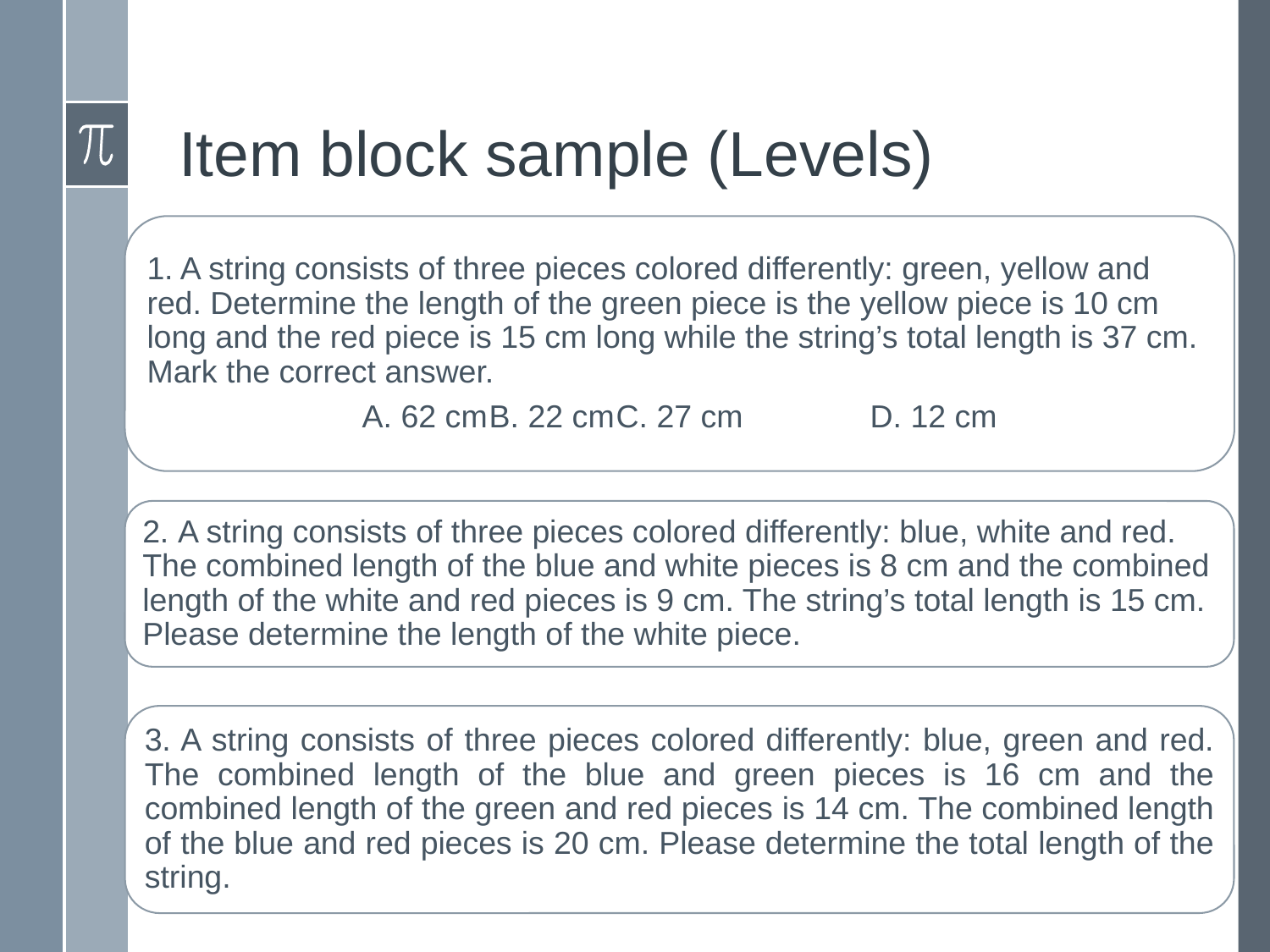

# Item block sample (Levels)
1. A string consists of three pieces colored differently: green, yellow and red. Determine the length of the green piece is the yellow piece is 10 cm long and the red piece is 15 cm long while the string’s total length is 37 cm. Mark the correct answer.
A. 62 сm	B. 22 сm	C. 27 сm	D. 12 сm
2. A string consists of three pieces colored differently: blue, white and red. The combined length of the blue and white pieces is 8 cm and the combined length of the white and red pieces is 9 cm. The string’s total length is 15 cm. Please determine the length of the white piece.
3. A string consists of three pieces colored differently: blue, green and red. The combined length of the blue and green pieces is 16 cm and the combined length of the green and red pieces is 14 cm. The combined length of the blue and red pieces is 20 cm. Please determine the total length of the string.